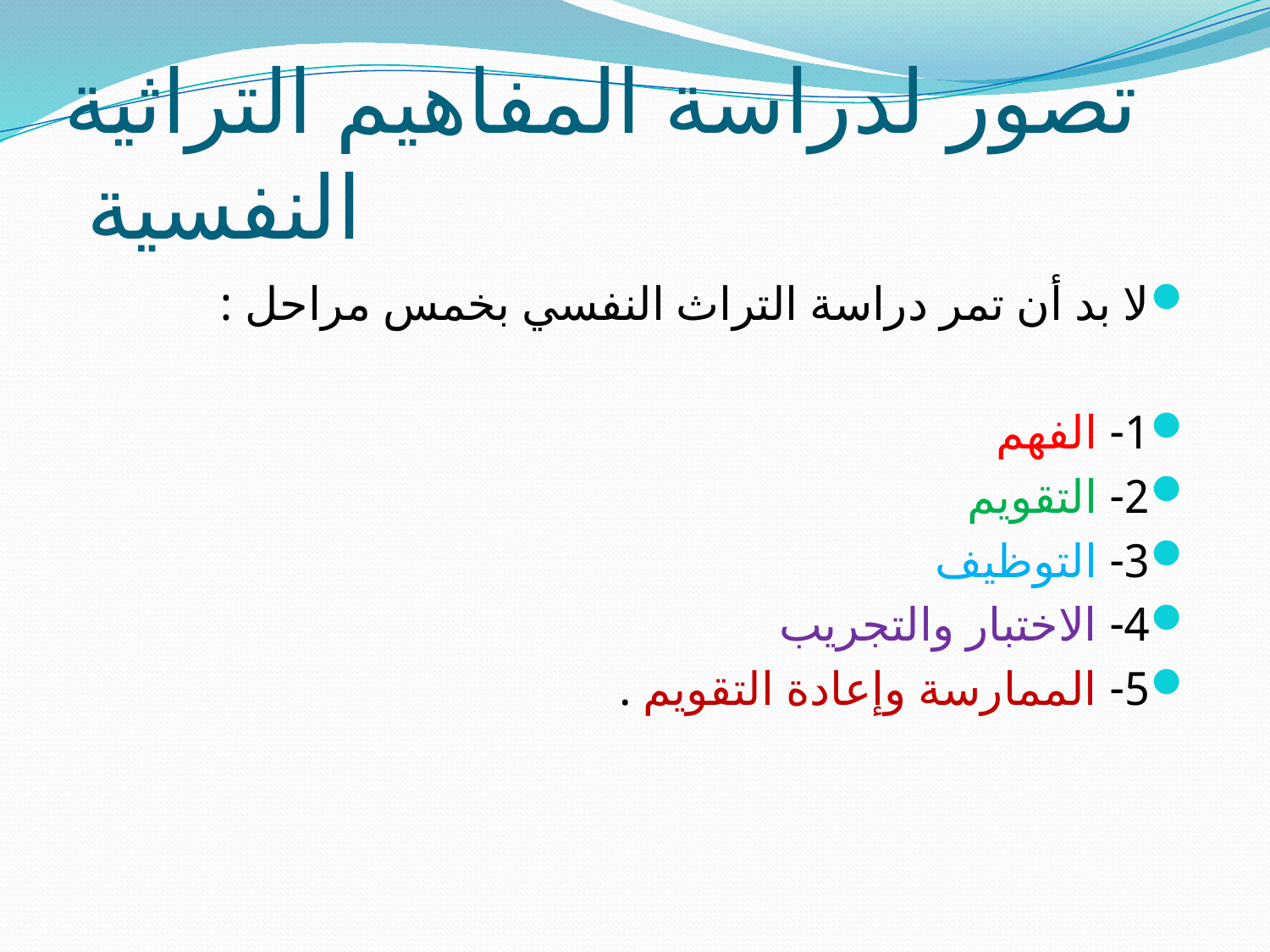

# تصور لدراسة المفاهيم التراثية النفسية
لا بد أن تمر دراسة التراث النفسي بخمس مراحل :

1- الفهم
2- التقويم
3- التوظيف
4- الاختبار والتجريب
5- الممارسة وإعادة التقويم .